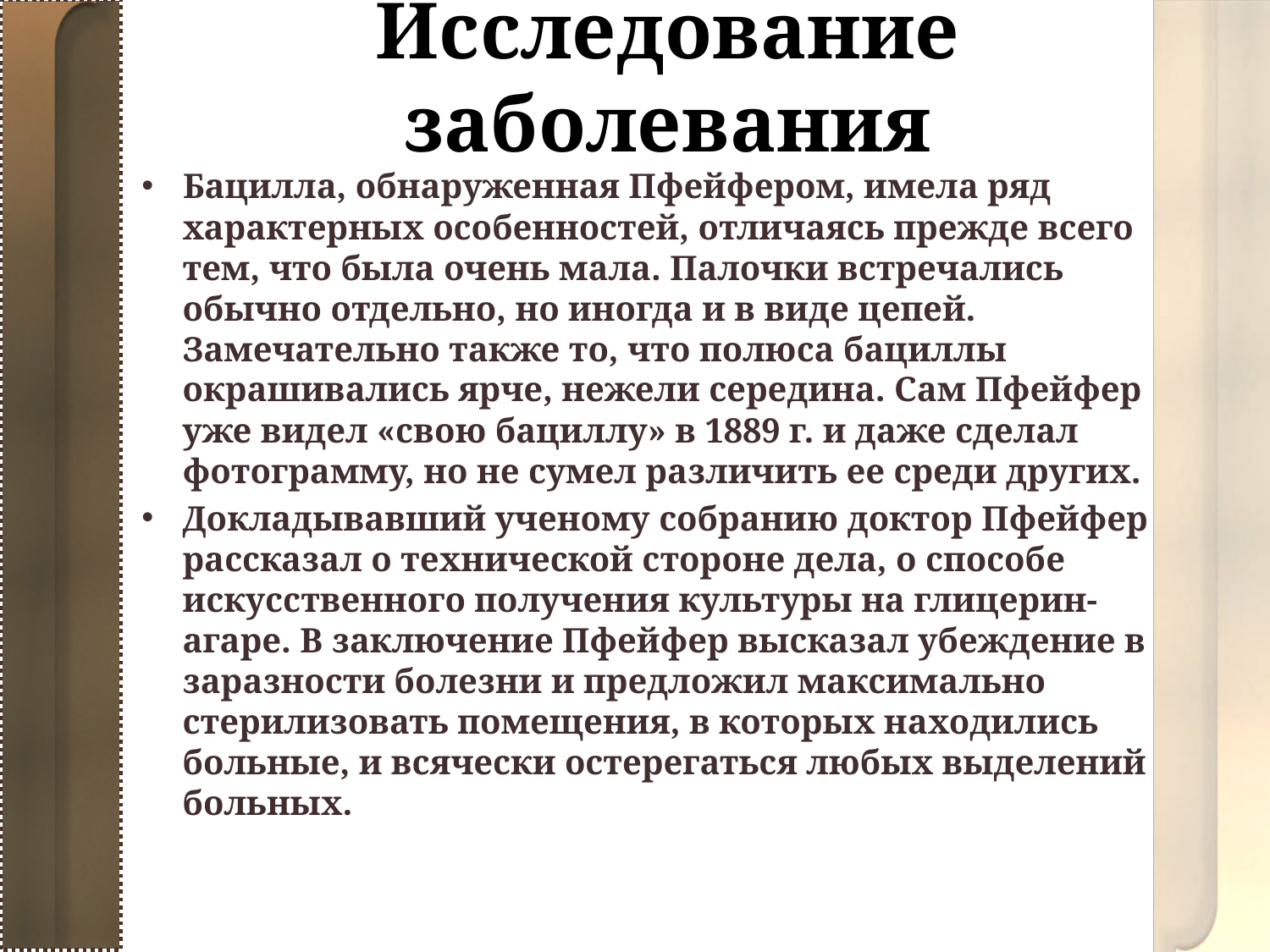

# Исследование заболевания
Бацилла, обнаруженная Пфейфером, имела ряд характерных особенностей, отличаясь прежде всего тем, что была очень мала. Палочки встречались обычно отдельно, но иногда и в виде цепей. Замечательно также то, что полюса бациллы окрашивались ярче, нежели середина. Сам Пфейфер уже видел «свою бациллу» в 1889 г. и даже сделал фотограмму, но не сумел различить ее среди других.
Докладывавший ученому собранию доктор Пфейфер рассказал о технической стороне дела, о способе искусственного получения культуры на глицерин-агаре. В заключение Пфейфер высказал убеждение в заразности болезни и предложил максимально стерилизовать помещения, в которых находились больные, и всячески остерегаться любых выделений больных.